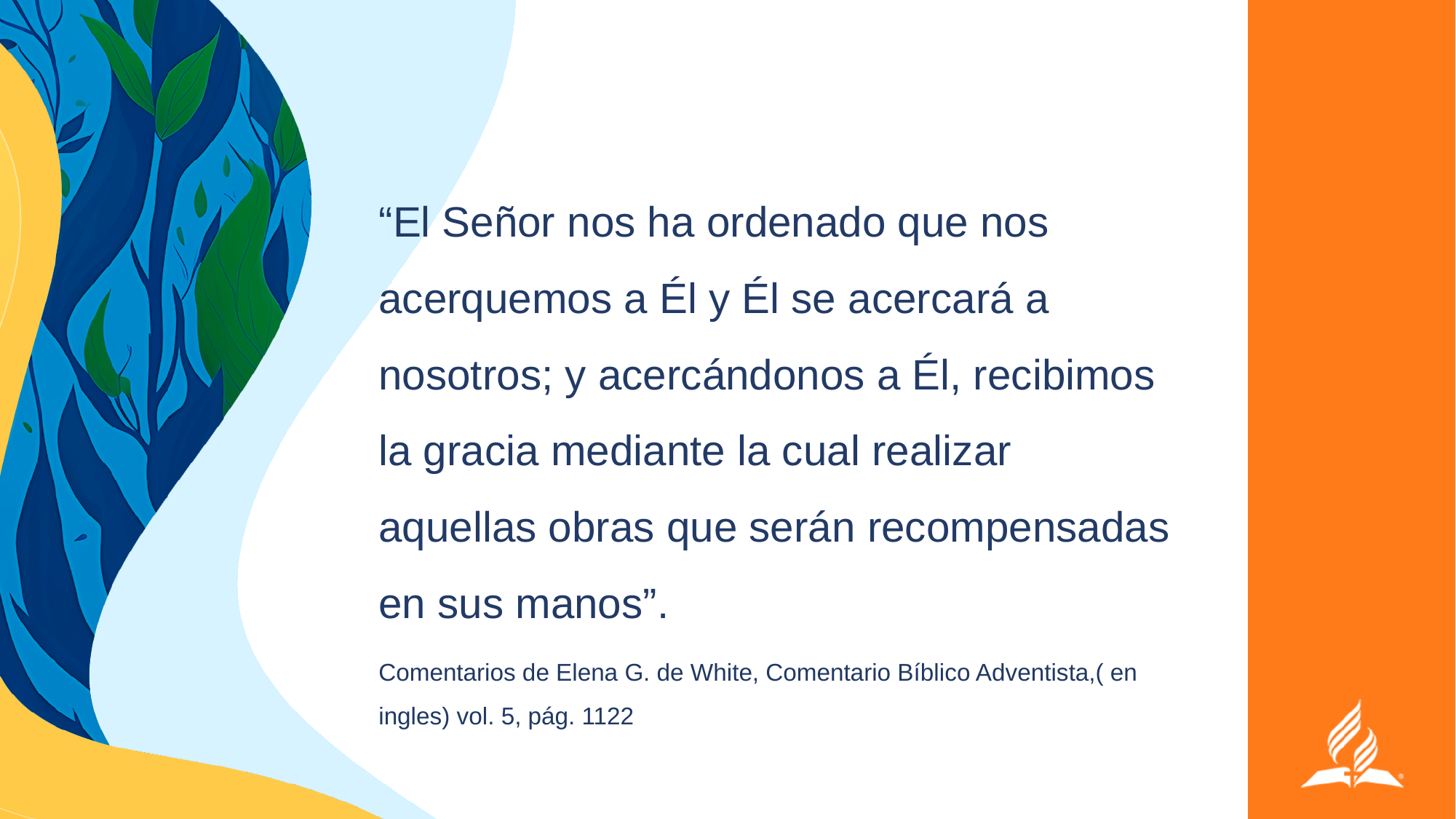

“El Señor nos ha ordenado que nos acerquemos a Él y Él se acercará a nosotros; y acercándonos a Él, recibimos la gracia mediante la cual realizar aquellas obras que serán recompensadas en sus manos”.
Comentarios de Elena G. de White, Comentario Bíblico Adventista,( en ingles) vol. 5, pág. 1122